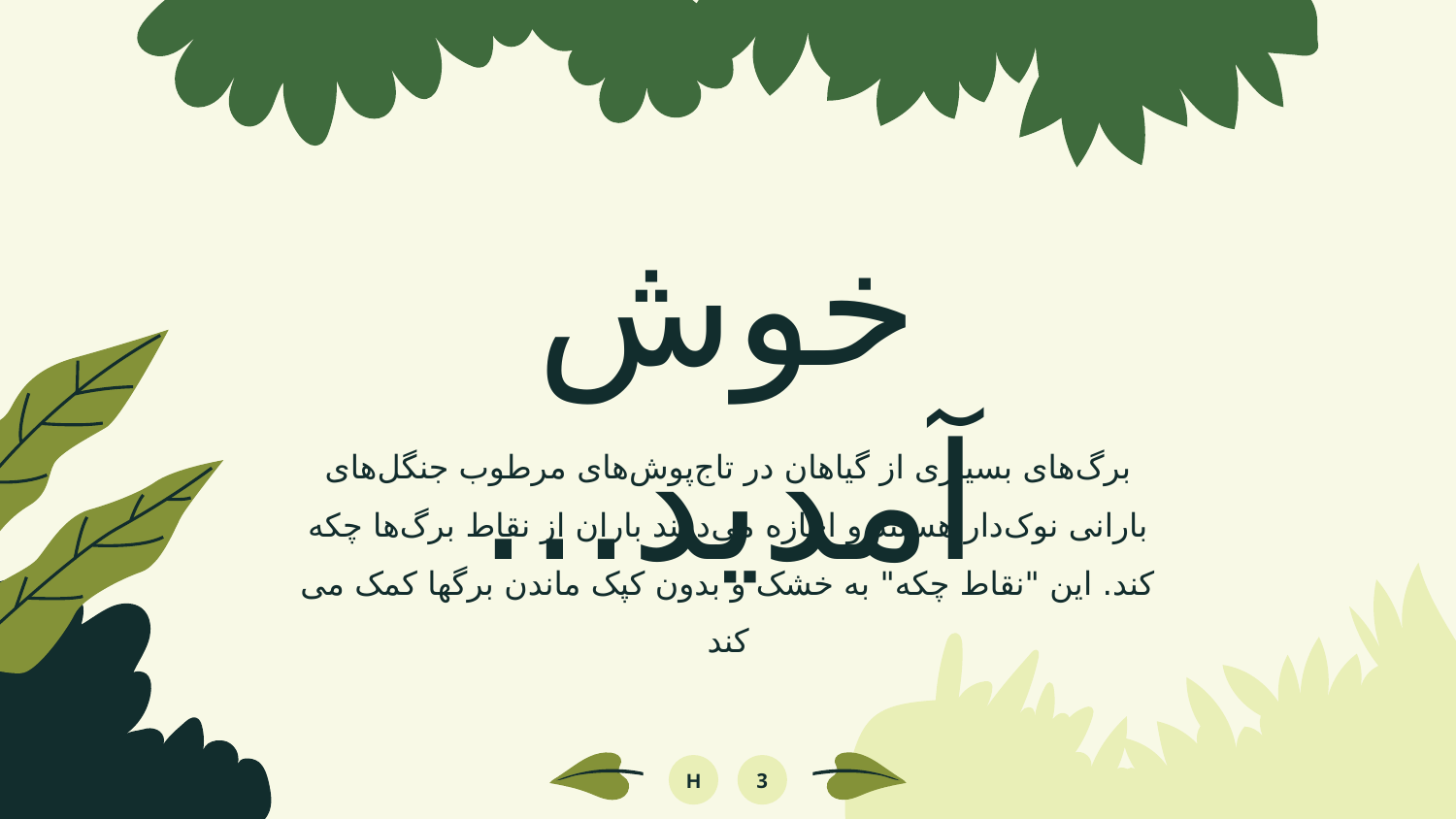

# خوش آمدید...
برگ‌های بسیاری از گیاهان در تاج‌پوش‌های مرطوب جنگل‌های بارانی نوک‌دار هستند و اجازه می‌دهند باران از نقاط برگ‌ها چکه کند. این "نقاط چکه" به خشک و بدون کپک ماندن برگها کمک می کند

H
3